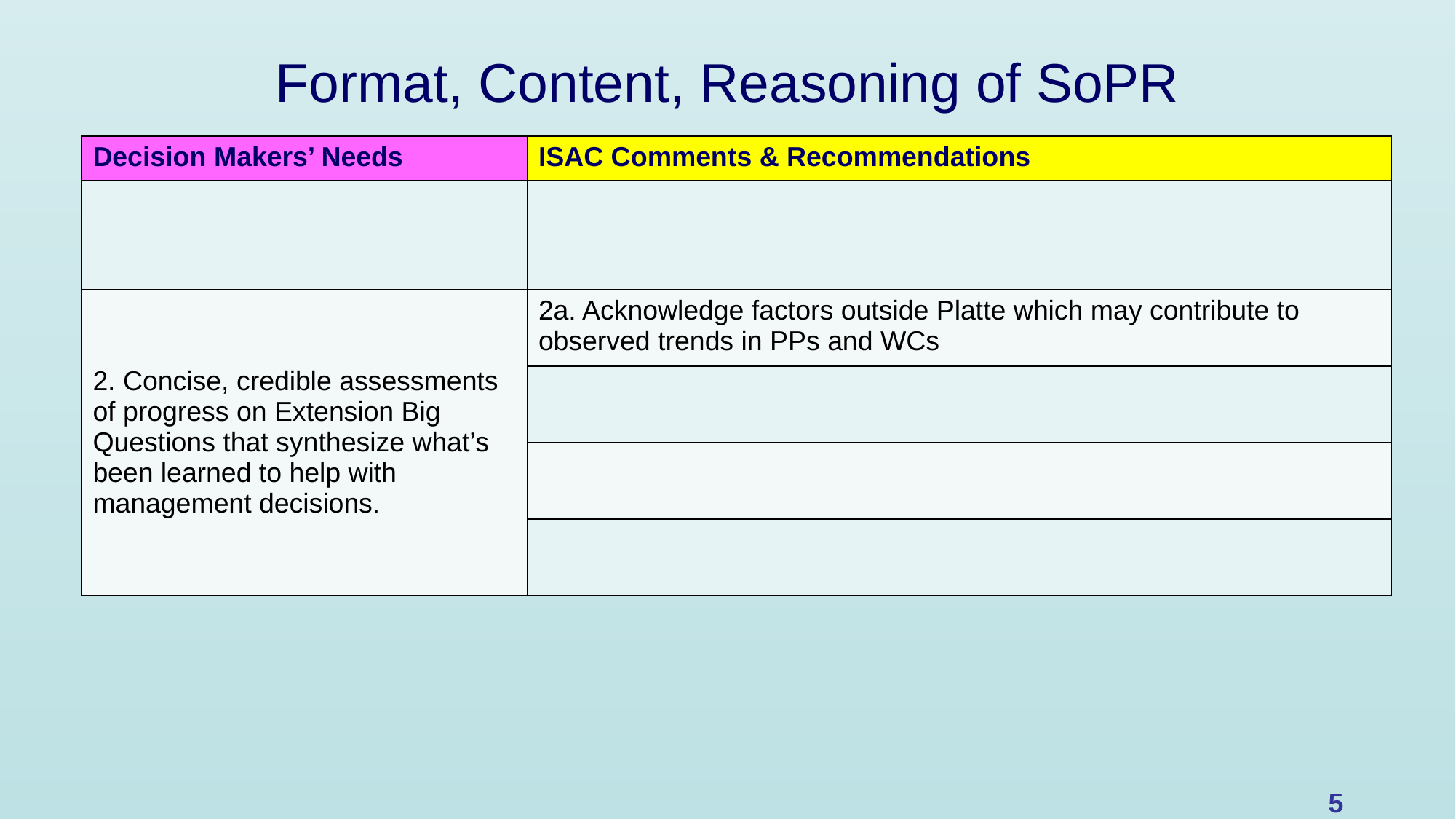

# Format, Content, Reasoning of SoPR
| Decision Makers’ Needs | ISAC Comments & Recommendations |
| --- | --- |
|  |  |
| 2. Concise, credible assessments of progress on Extension Big Questions that synthesize what’s been learned to help with management decisions. | 2a. Acknowledge factors outside Platte which may contribute to observed trends in PPs and WCs |
|  |  |
|  |  |
|  |  |